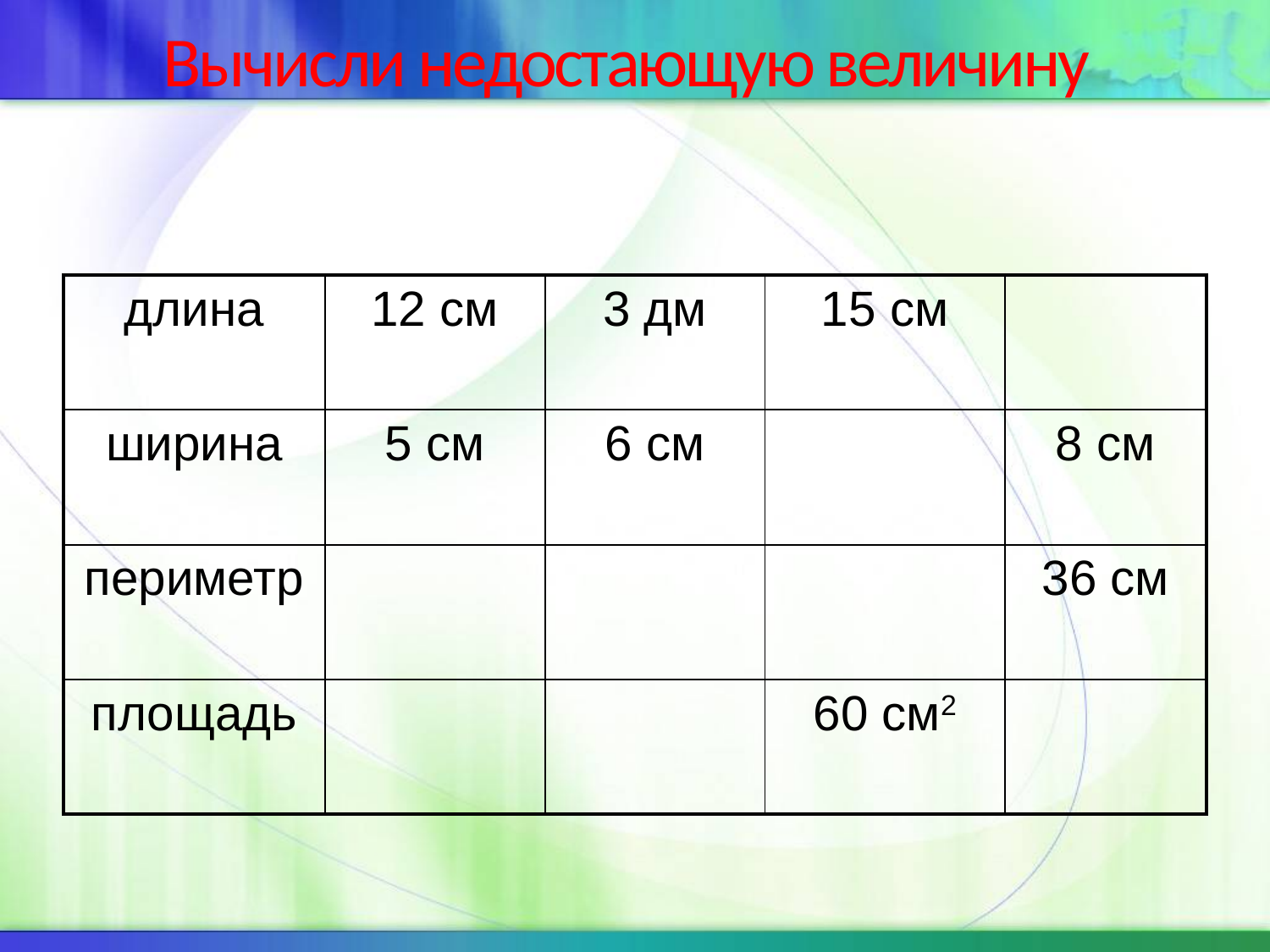

# Вычисли недостающую величину
| длина | 12 см | 3 дм | 15 см |  |
| --- | --- | --- | --- | --- |
| ширина | 5 см | 6 см |  | 8 см |
| периметр |  |  |  | 36 см |
| площадь |  |  | 60 см2 |  |